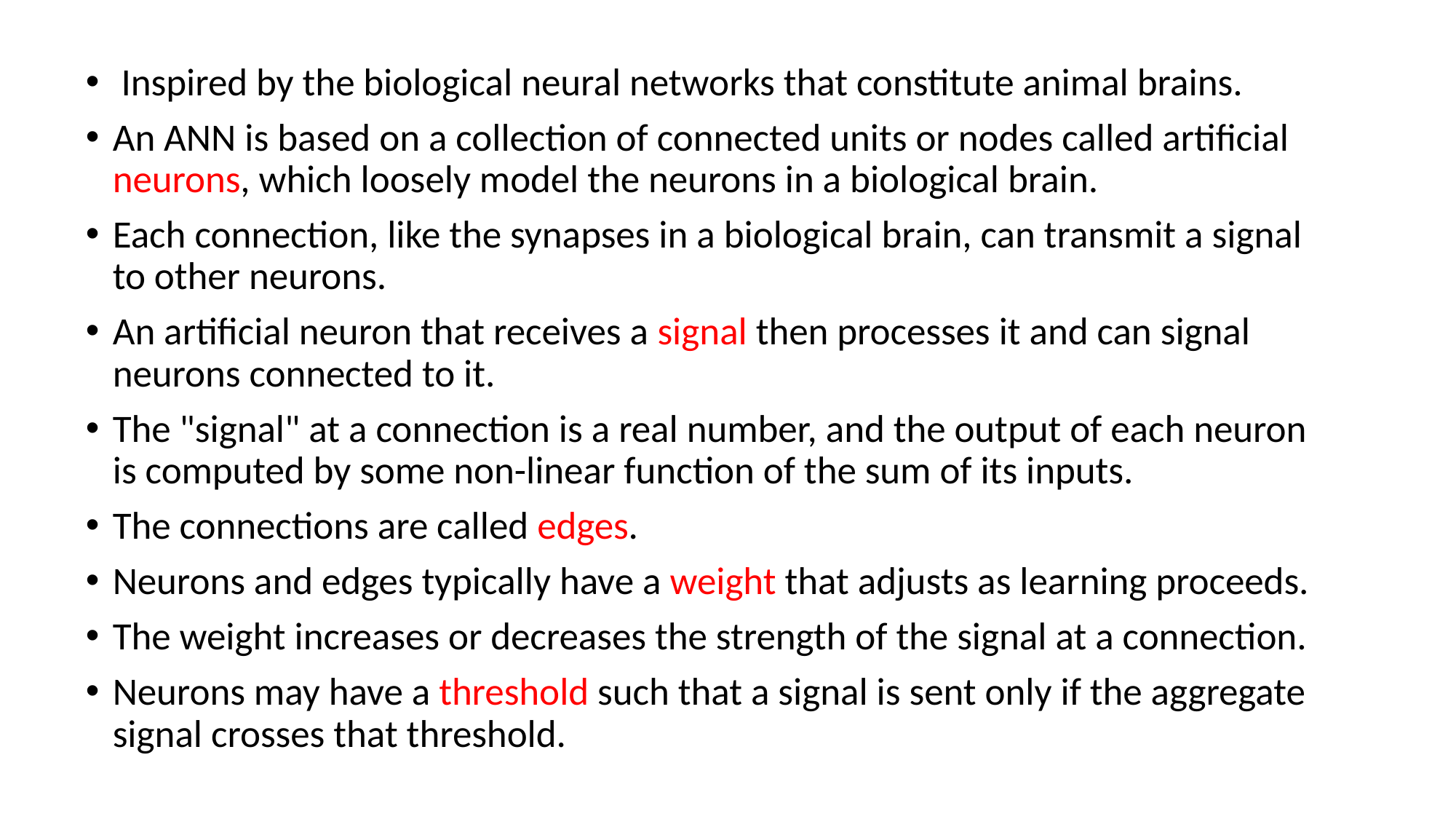

Inspired by the biological neural networks that constitute animal brains.
An ANN is based on a collection of connected units or nodes called artificial neurons, which loosely model the neurons in a biological brain.
Each connection, like the synapses in a biological brain, can transmit a signal to other neurons.
An artificial neuron that receives a signal then processes it and can signal neurons connected to it.
The "signal" at a connection is a real number, and the output of each neuron is computed by some non-linear function of the sum of its inputs.
The connections are called edges.
Neurons and edges typically have a weight that adjusts as learning proceeds.
The weight increases or decreases the strength of the signal at a connection.
Neurons may have a threshold such that a signal is sent only if the aggregate signal crosses that threshold.